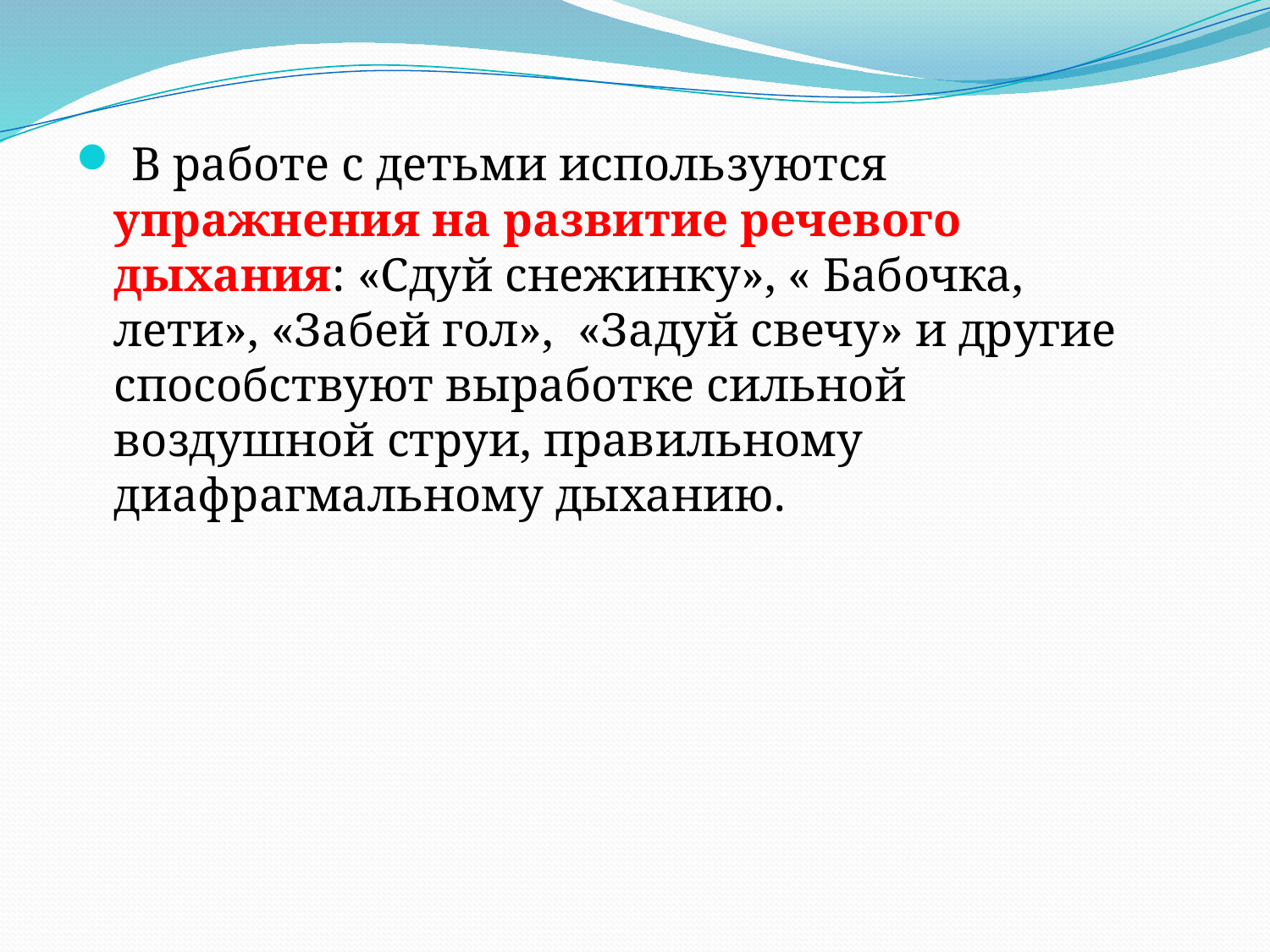

#
 В работе с детьми используются  упражнения на развитие речевого дыхания: «Сдуй снежинку», « Бабочка, лети», «Забей гол»,  «Задуй свечу» и другие способствуют выработке сильной воздушной струи, правильному диафрагмальному дыханию.